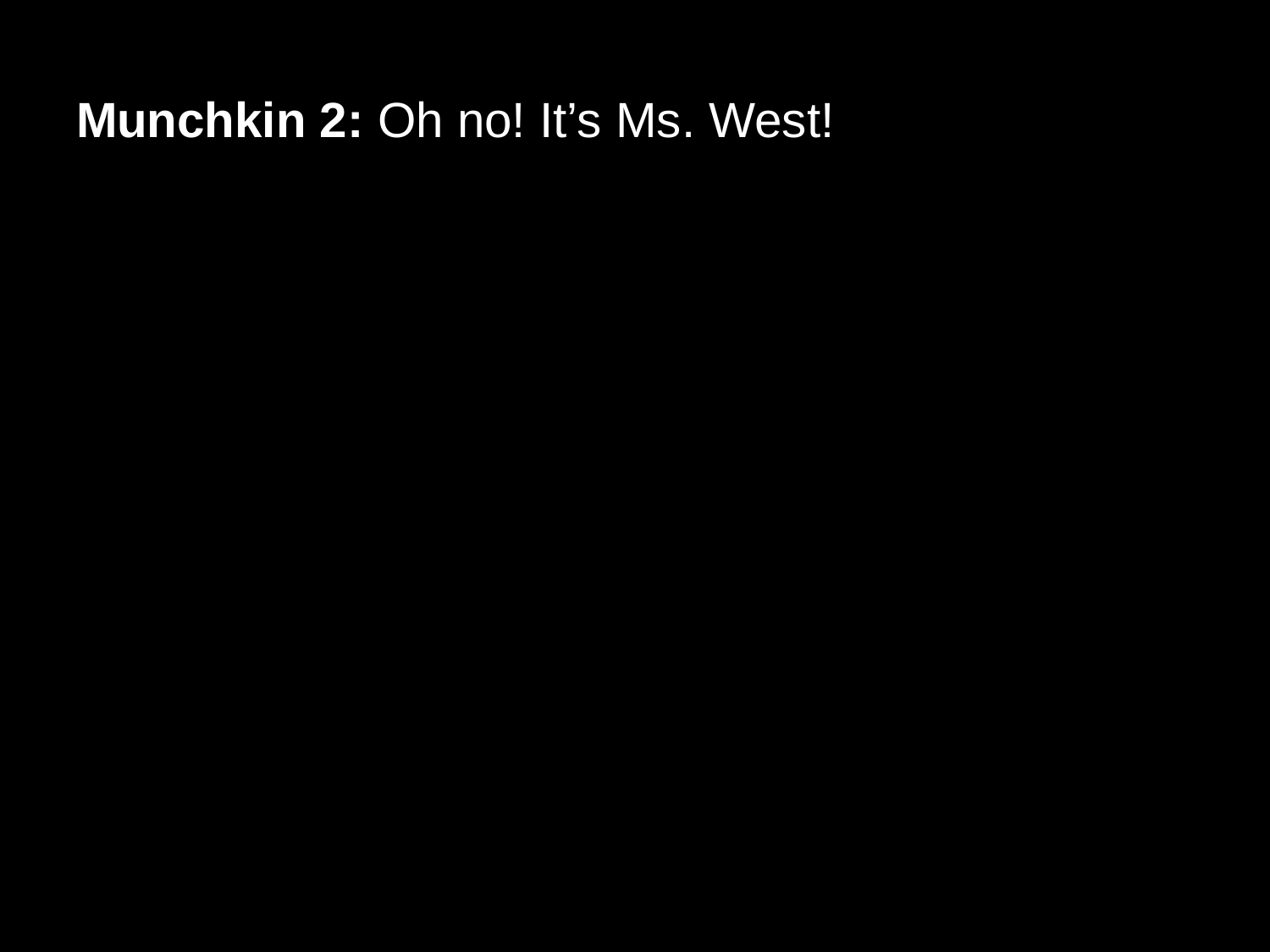

# Munchkin 2: Oh no! It’s Ms. West!